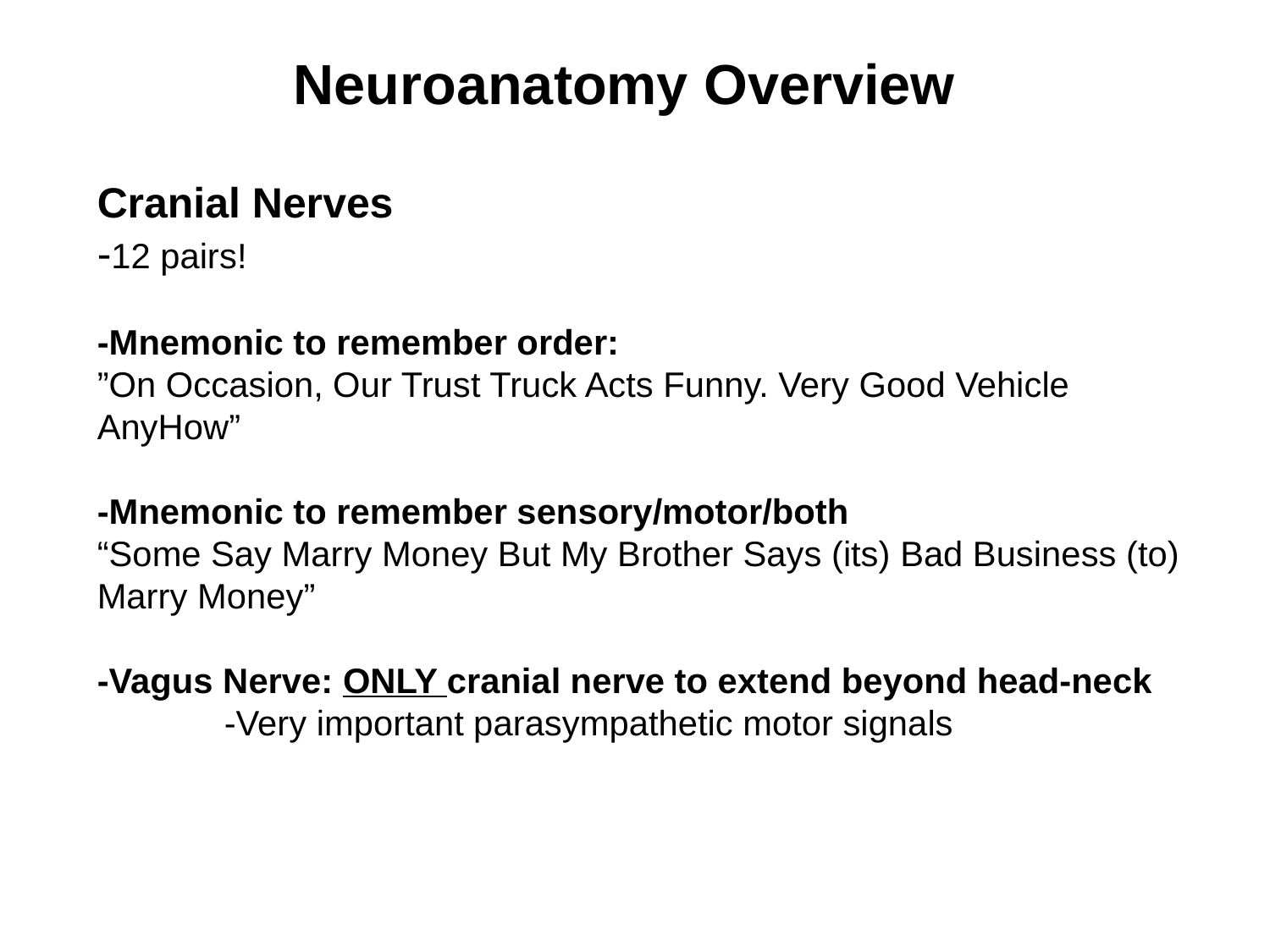

Neuroanatomy Overview
Cranial Nerves
-12 pairs!
-Mnemonic to remember order:
”On Occasion, Our Trust Truck Acts Funny. Very Good Vehicle AnyHow”
-Mnemonic to remember sensory/motor/both
“Some Say Marry Money But My Brother Says (its) Bad Business (to) Marry Money”
-Vagus Nerve: ONLY cranial nerve to extend beyond head-neck
	-Very important parasympathetic motor signals